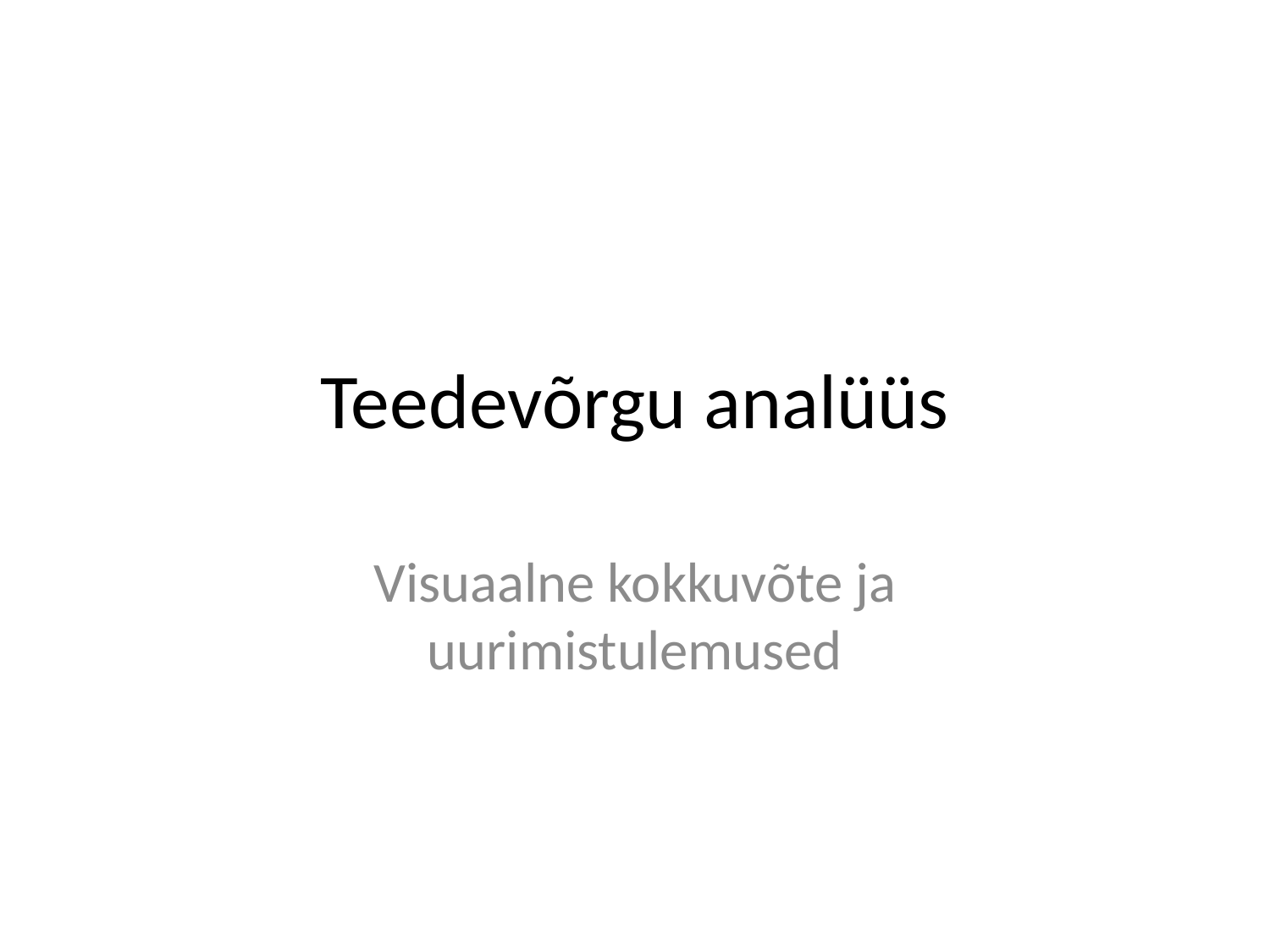

# Teedevõrgu analüüs
Visuaalne kokkuvõte ja uurimistulemused